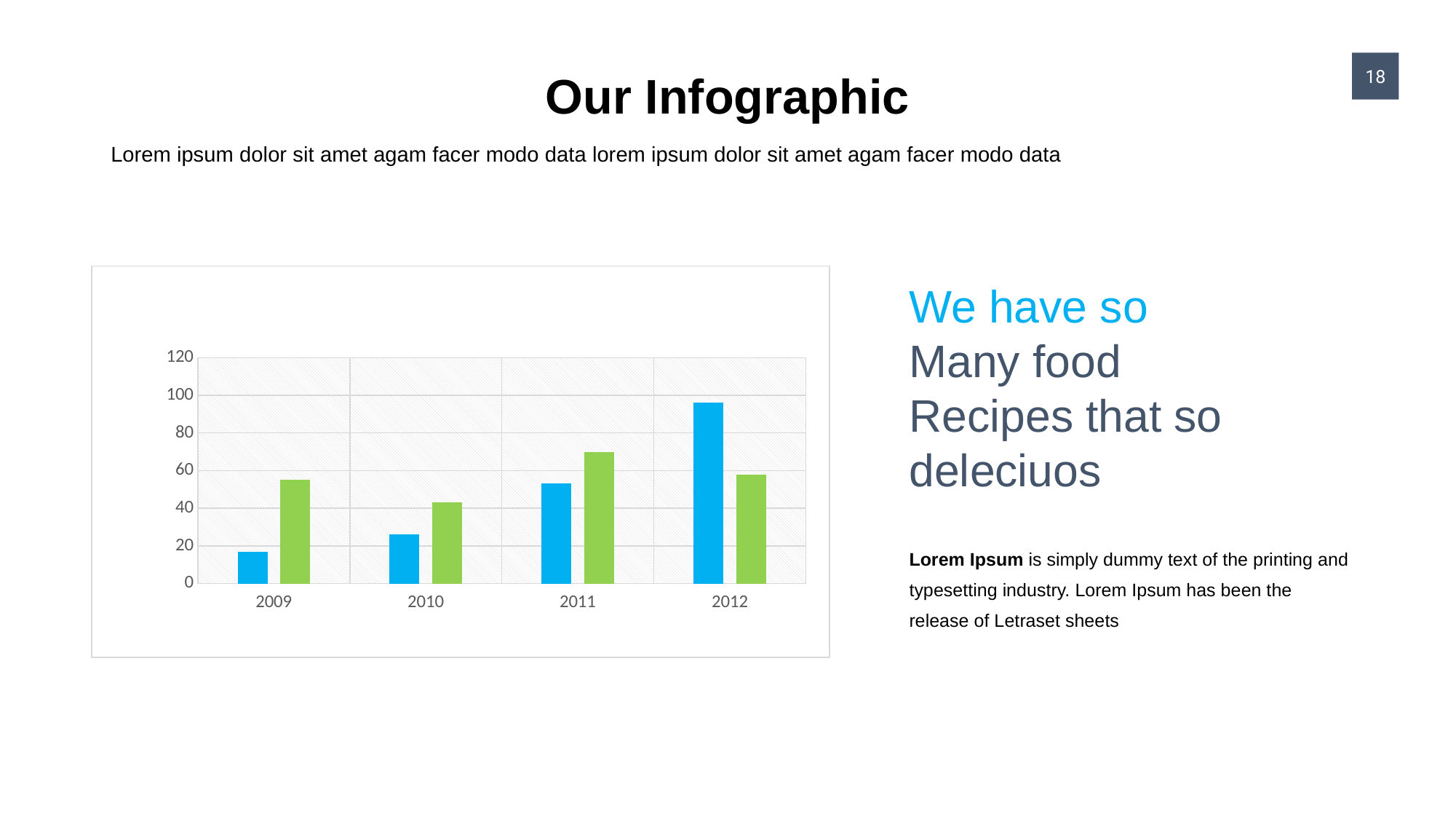

Our Infographic
18
Lorem ipsum dolor sit amet agam facer modo data lorem ipsum dolor sit amet agam facer modo data

### Chart

| Category | Region 1 | Region 2 |
|---|---|---|
| 2009 | 17.0 | 55.0 |
| 2010 | 26.0 | 43.0 |
| 2011 | 53.0 | 70.0 |
| 2012 | 96.0 | 58.0 |
We have so
Many food
Recipes that so
deleciuos
Lorem Ipsum is simply dummy text of the printing and typesetting industry. Lorem Ipsum has been the release of Letraset sheets